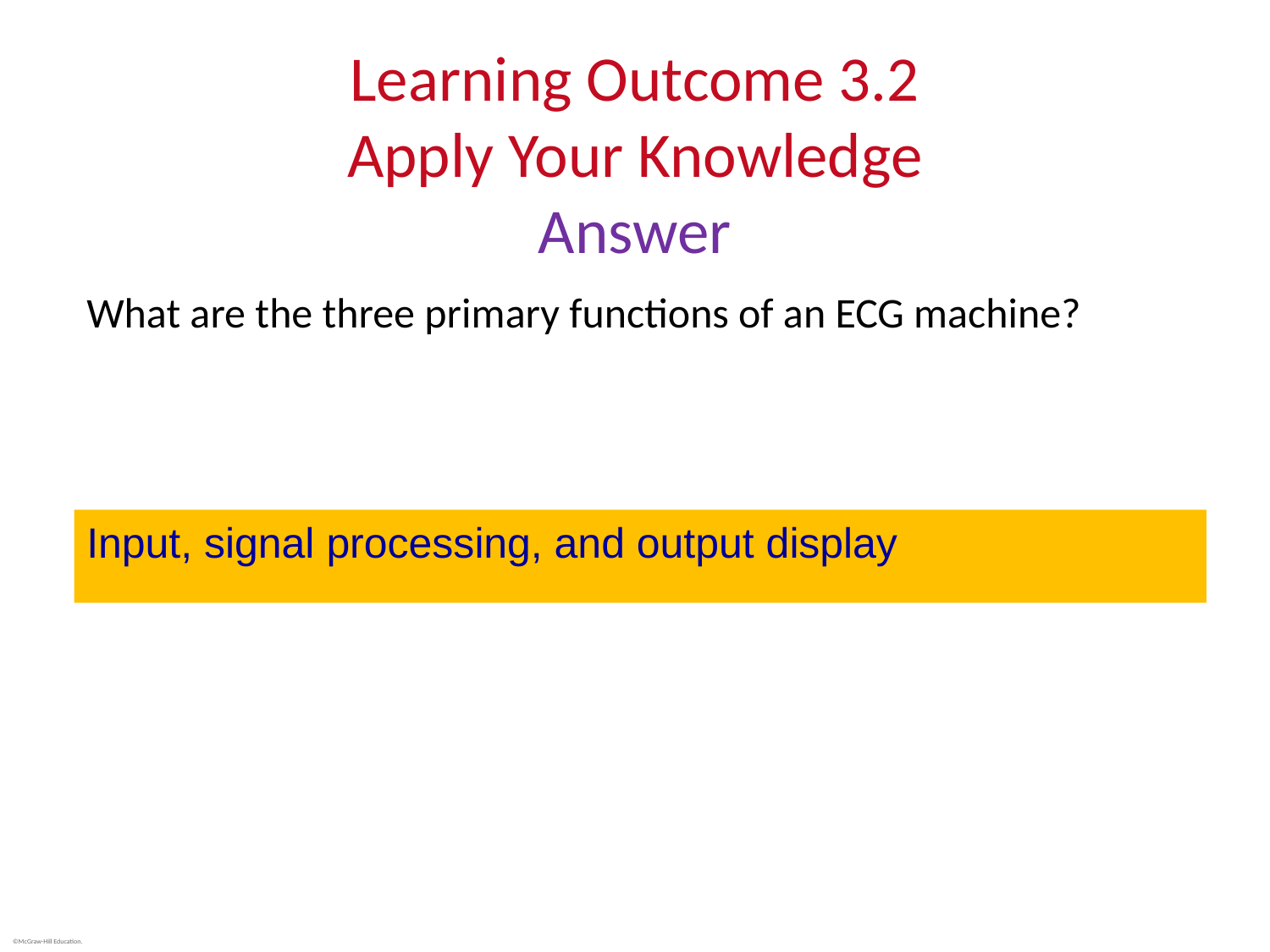

# Learning Outcome 3.2 Apply Your Knowledge Answer
What are the three primary functions of an ECG machine?
Input, signal processing, and output display